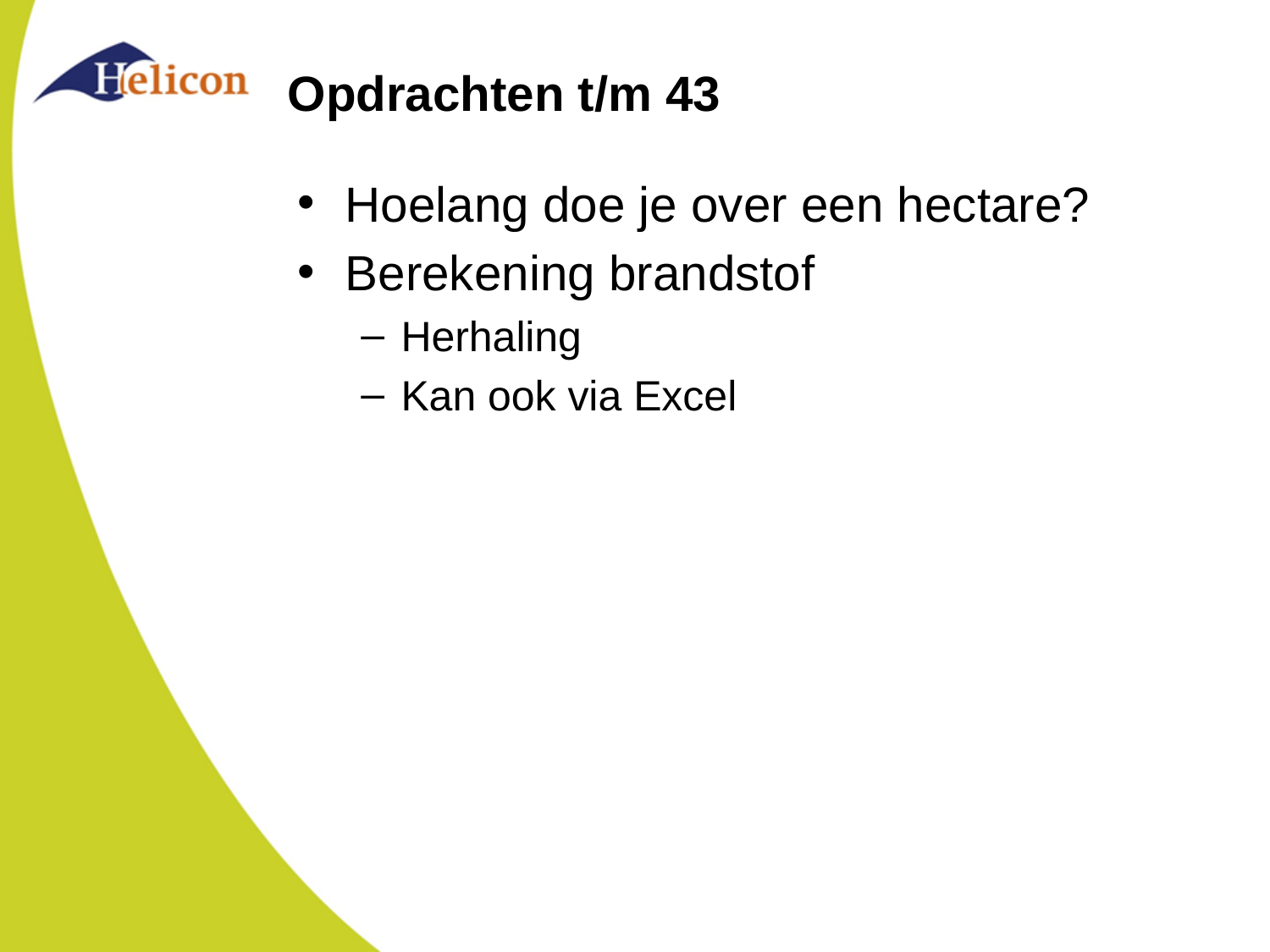

# Opdrachten t/m 43
Hoelang doe je over een hectare?
Berekening brandstof
Herhaling
Kan ook via Excel